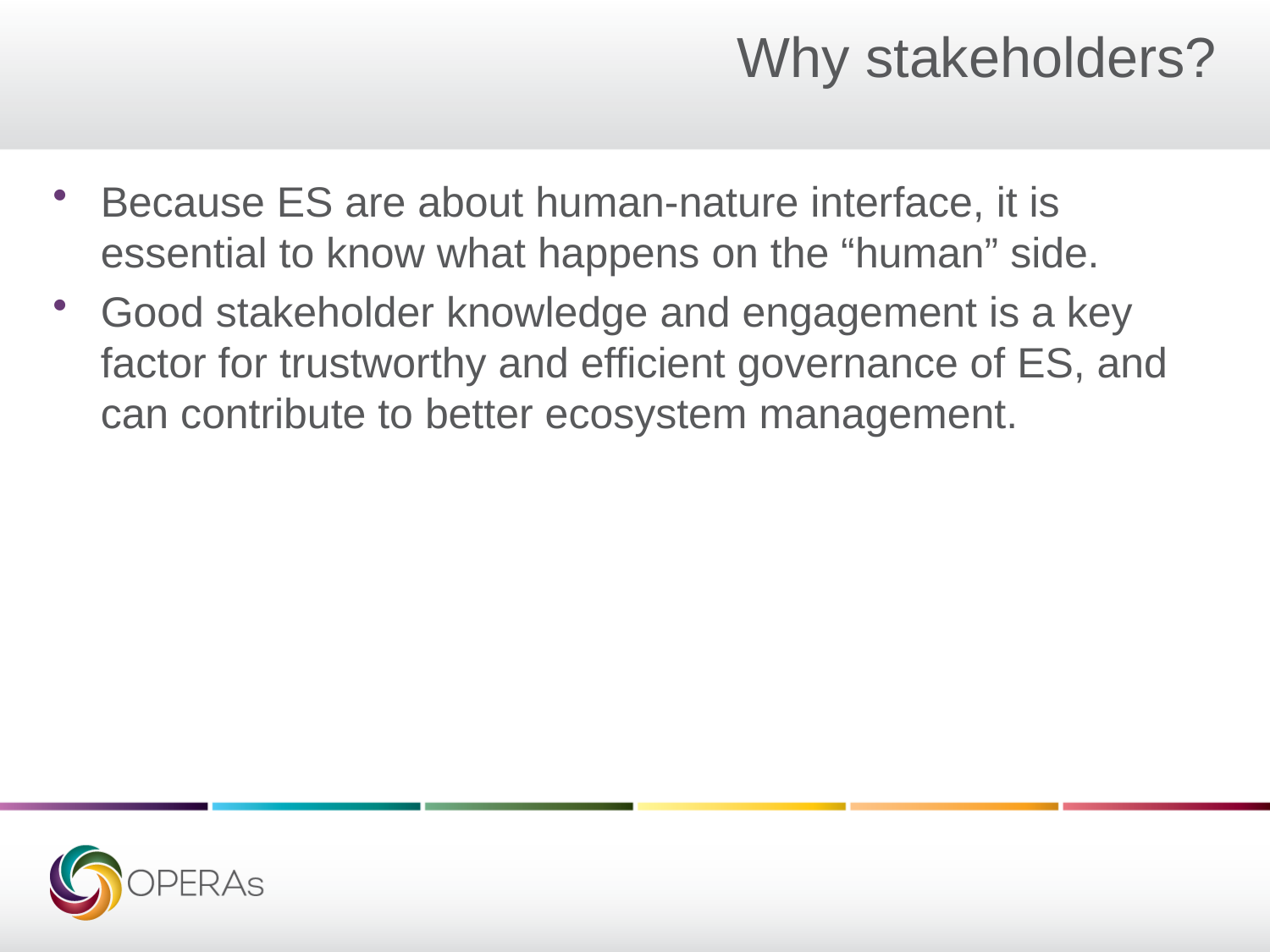

# Why stakeholders?
Because ES are about human-nature interface, it is essential to know what happens on the “human” side.
Good stakeholder knowledge and engagement is a key factor for trustworthy and efficient governance of ES, and can contribute to better ecosystem management.